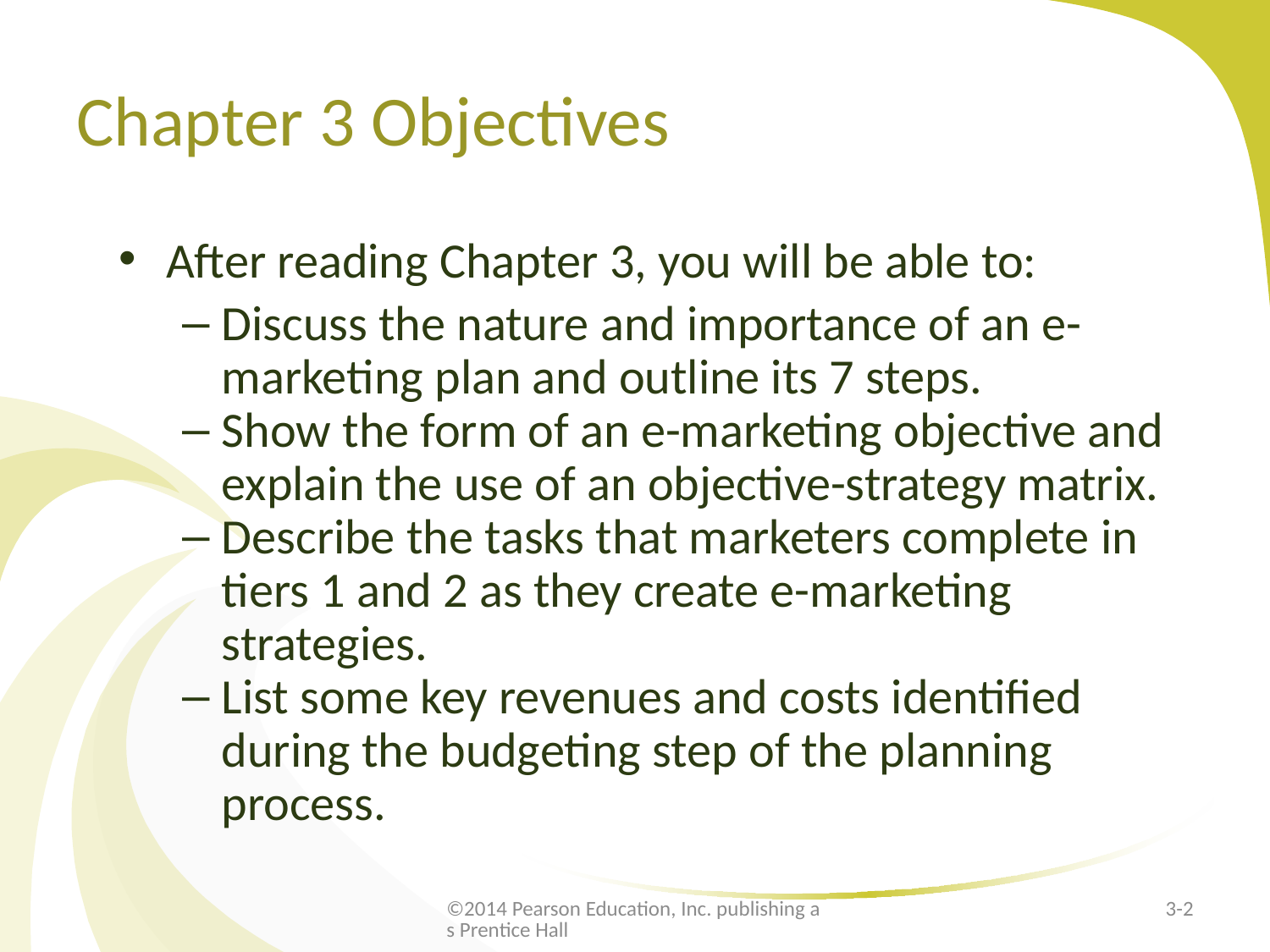

# Chapter 3 Objectives
After reading Chapter 3, you will be able to:
Discuss the nature and importance of an e-marketing plan and outline its 7 steps.
Show the form of an e-marketing objective and explain the use of an objective-strategy matrix.
Describe the tasks that marketers complete in tiers 1 and 2 as they create e-marketing strategies.
List some key revenues and costs identified during the budgeting step of the planning process.

©2014 Pearson Education, Inc. publishing as Prentice Hall
3-2